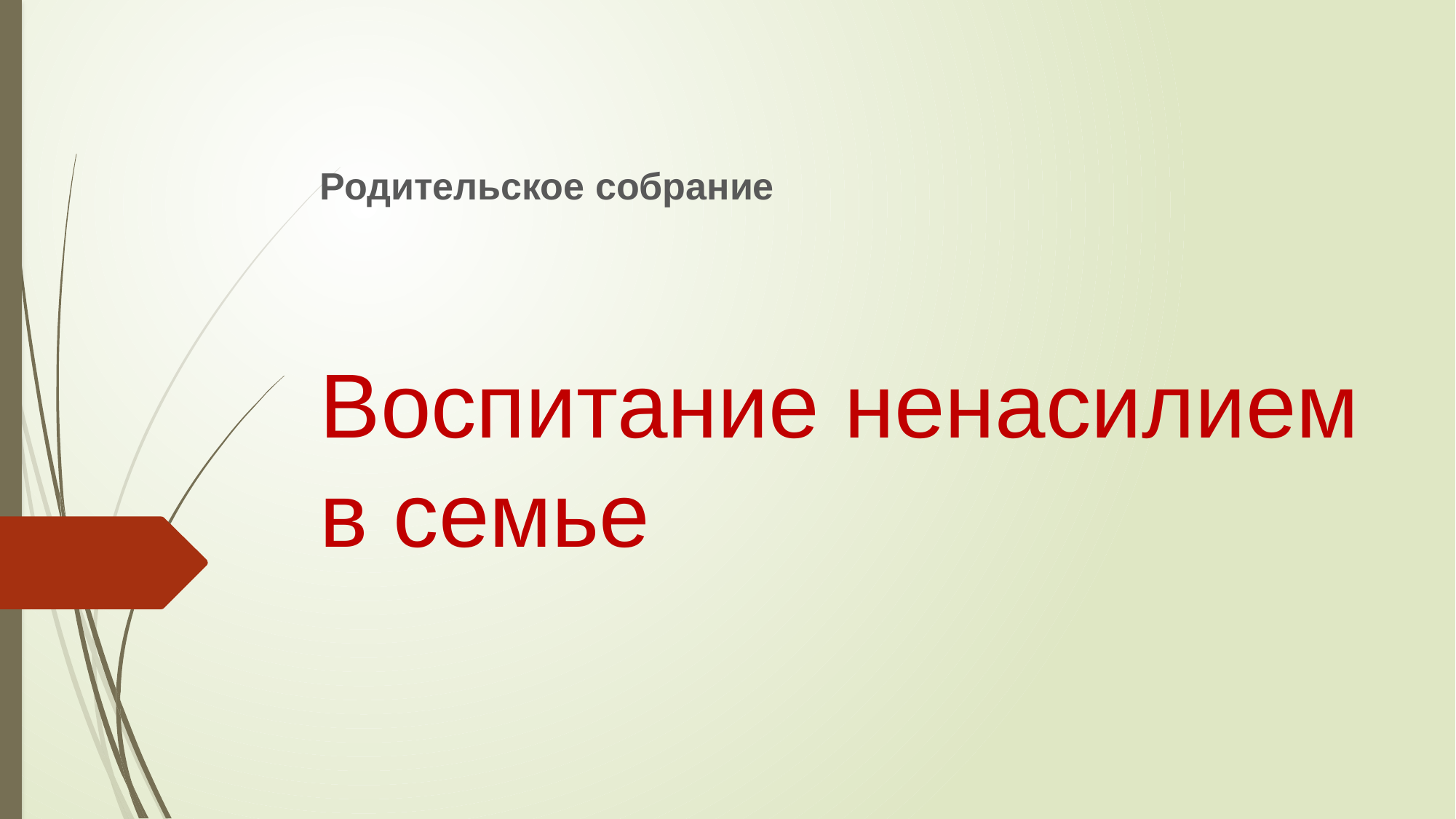

Родительское собрание
# Воспитание ненасилием в семье